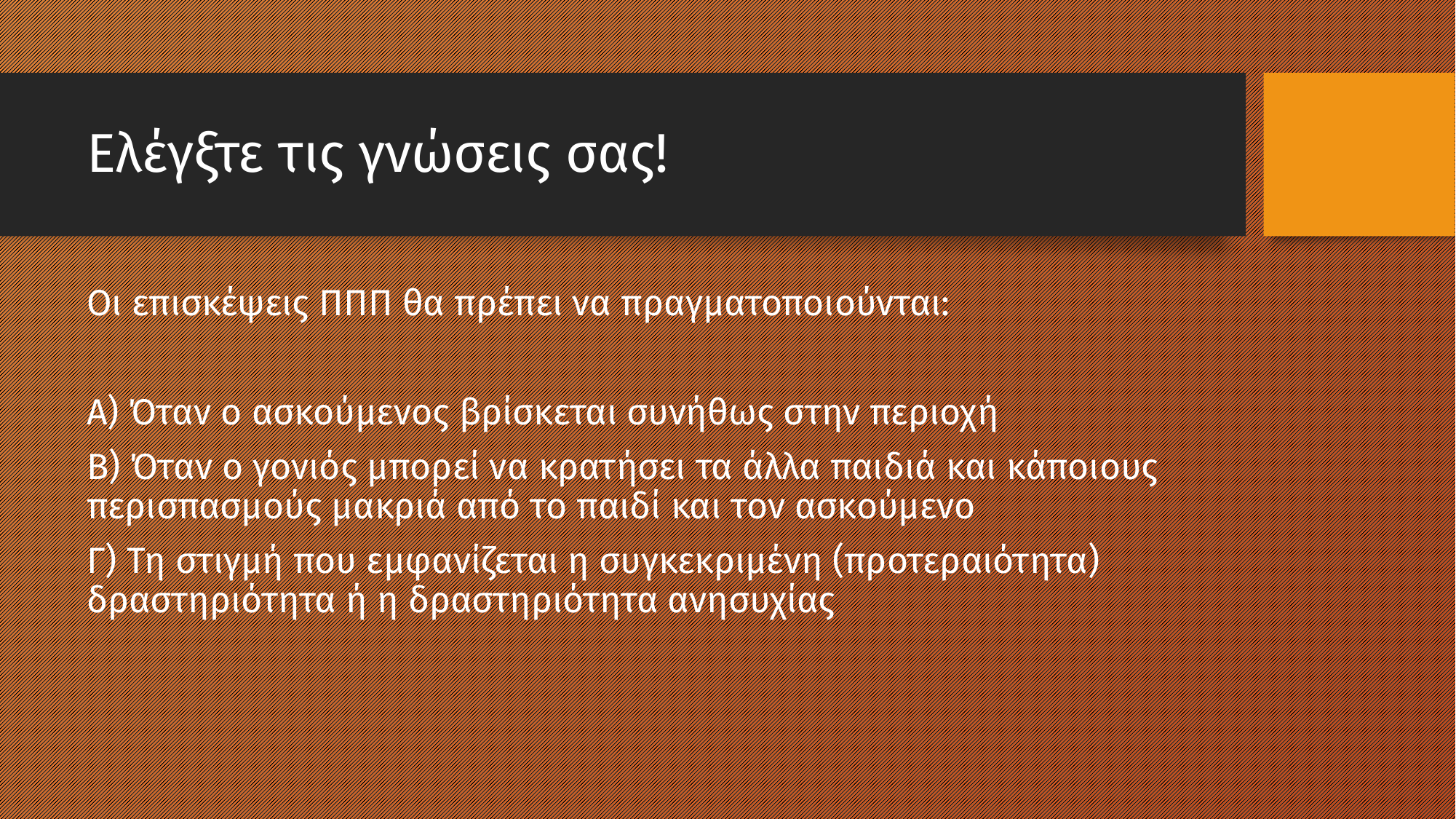

# Ελέγξτε τις γνώσεις σας!
Οι επισκέψεις ΠΠΠ θα πρέπει να πραγματοποιούνται:

Α) Όταν ο ασκούμενος βρίσκεται συνήθως στην περιοχή
Β) Όταν ο γονιός μπορεί να κρατήσει τα άλλα παιδιά και κάποιους περισπασμούς μακριά από το παιδί και τον ασκούμενο
Γ) Τη στιγμή που εμφανίζεται η συγκεκριμένη (προτεραιότητα) δραστηριότητα ή η δραστηριότητα ανησυχίας